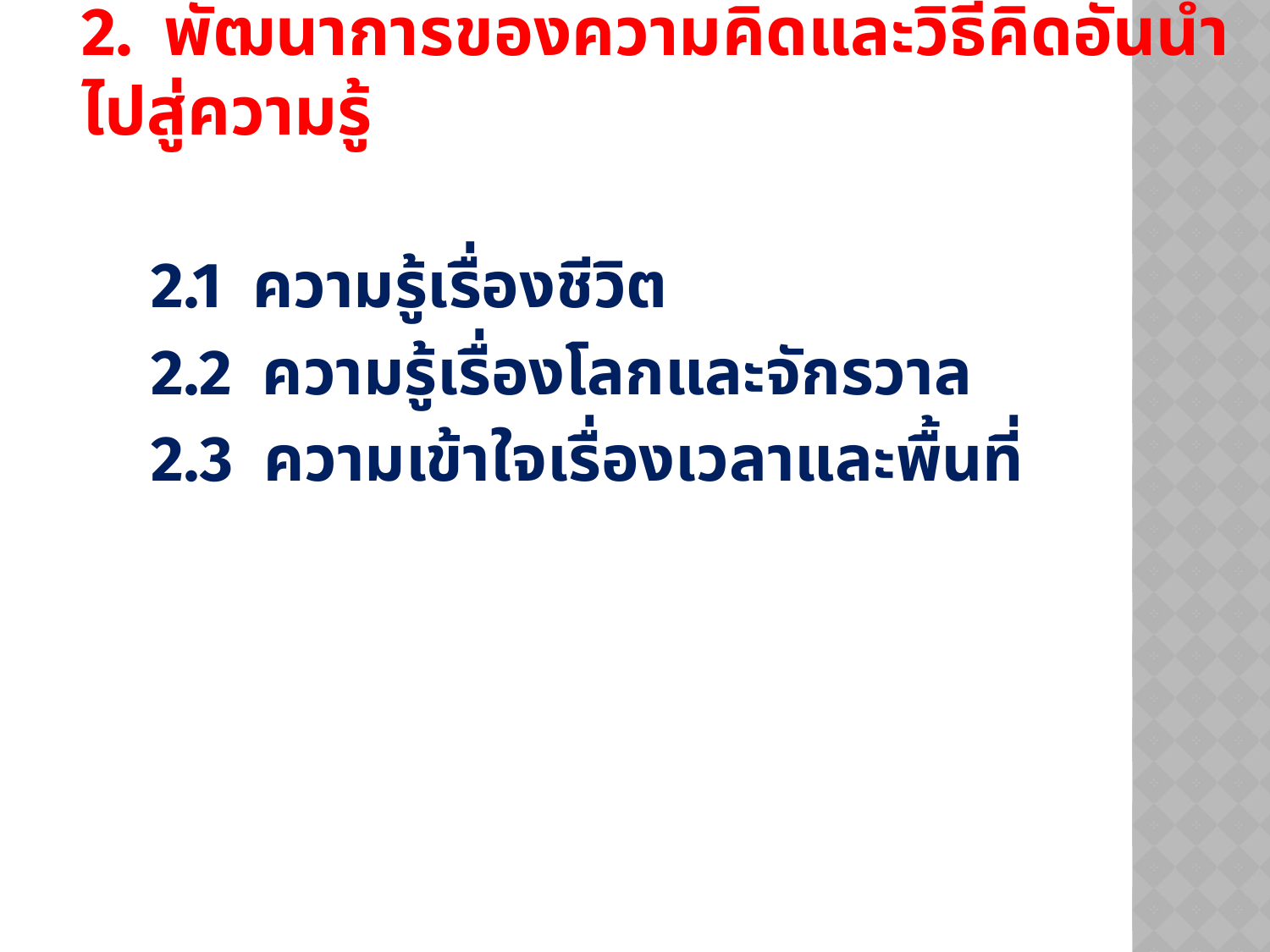

# 2.  พัฒนาการของความคิดและวิธีคิดอันนำไปสู่ความรู้
2.1  ความรู้เรื่องชีวิต
2.2  ความรู้เรื่องโลกและจักรวาล
2.3  ความเข้าใจเรื่องเวลาและพื้นที่